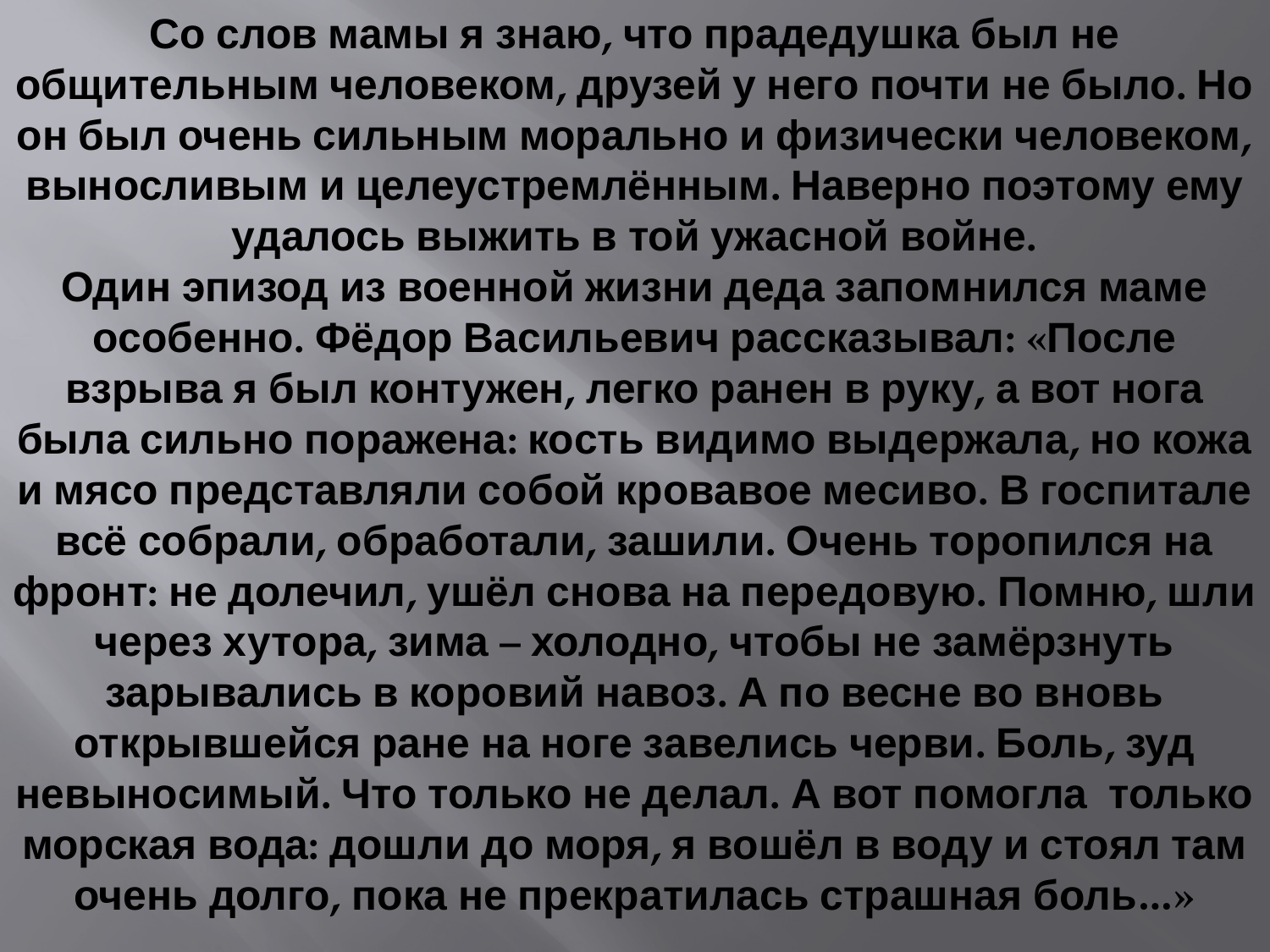

Со слов мамы я знаю, что прадедушка был не общительным человеком, друзей у него почти не было. Но он был очень сильным морально и физически человеком, выносливым и целеустремлённым. Наверно поэтому ему удалось выжить в той ужасной войне.
Один эпизод из военной жизни деда запомнился маме особенно. Фёдор Васильевич рассказывал: «После взрыва я был контужен, легко ранен в руку, а вот нога была сильно поражена: кость видимо выдержала, но кожа и мясо представляли собой кровавое месиво. В госпитале всё собрали, обработали, зашили. Очень торопился на фронт: не долечил, ушёл снова на передовую. Помню, шли через хутора, зима – холодно, чтобы не замёрзнуть зарывались в коровий навоз. А по весне во вновь открывшейся ране на ноге завелись черви. Боль, зуд невыносимый. Что только не делал. А вот помогла  только морская вода: дошли до моря, я вошёл в воду и стоял там очень долго, пока не прекратилась страшная боль…»